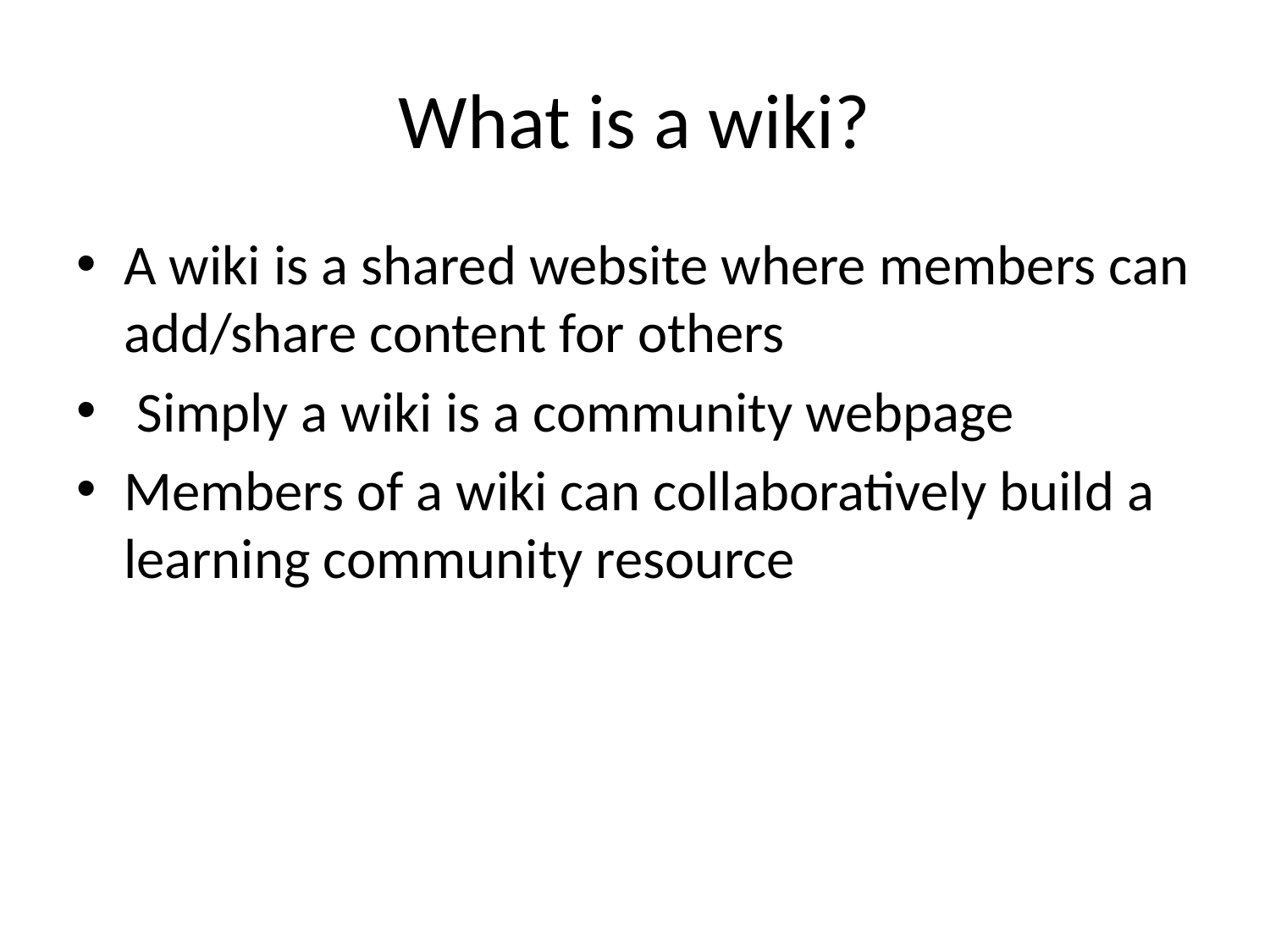

# What is a wiki?
A wiki is a shared website where members can add/share content for others
 Simply a wiki is a community webpage
Members of a wiki can collaboratively build a learning community resource